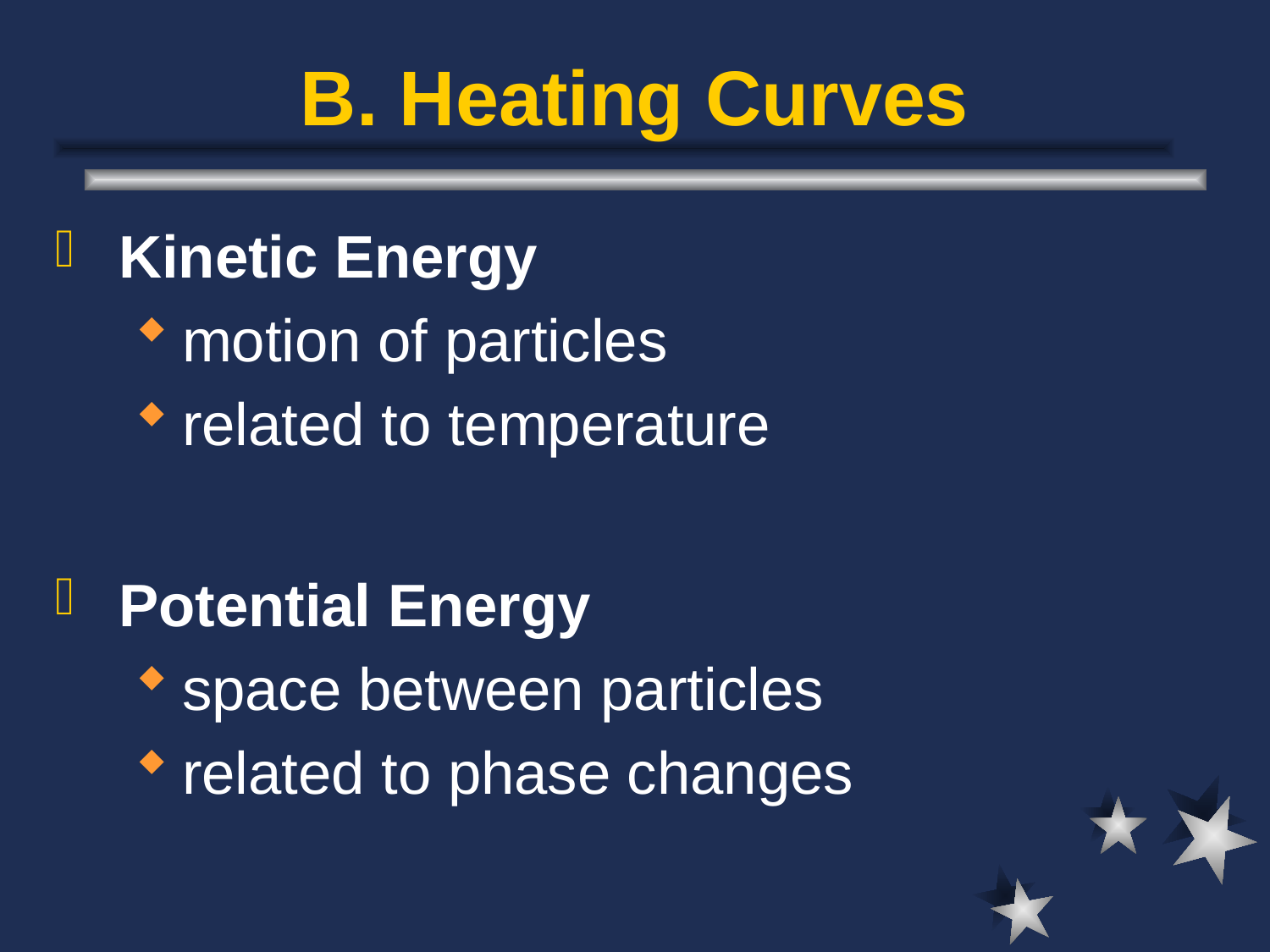

# B. Heating Curves
Kinetic Energy
motion of particles
related to temperature

Potential Energy
space between particles
related to phase changes